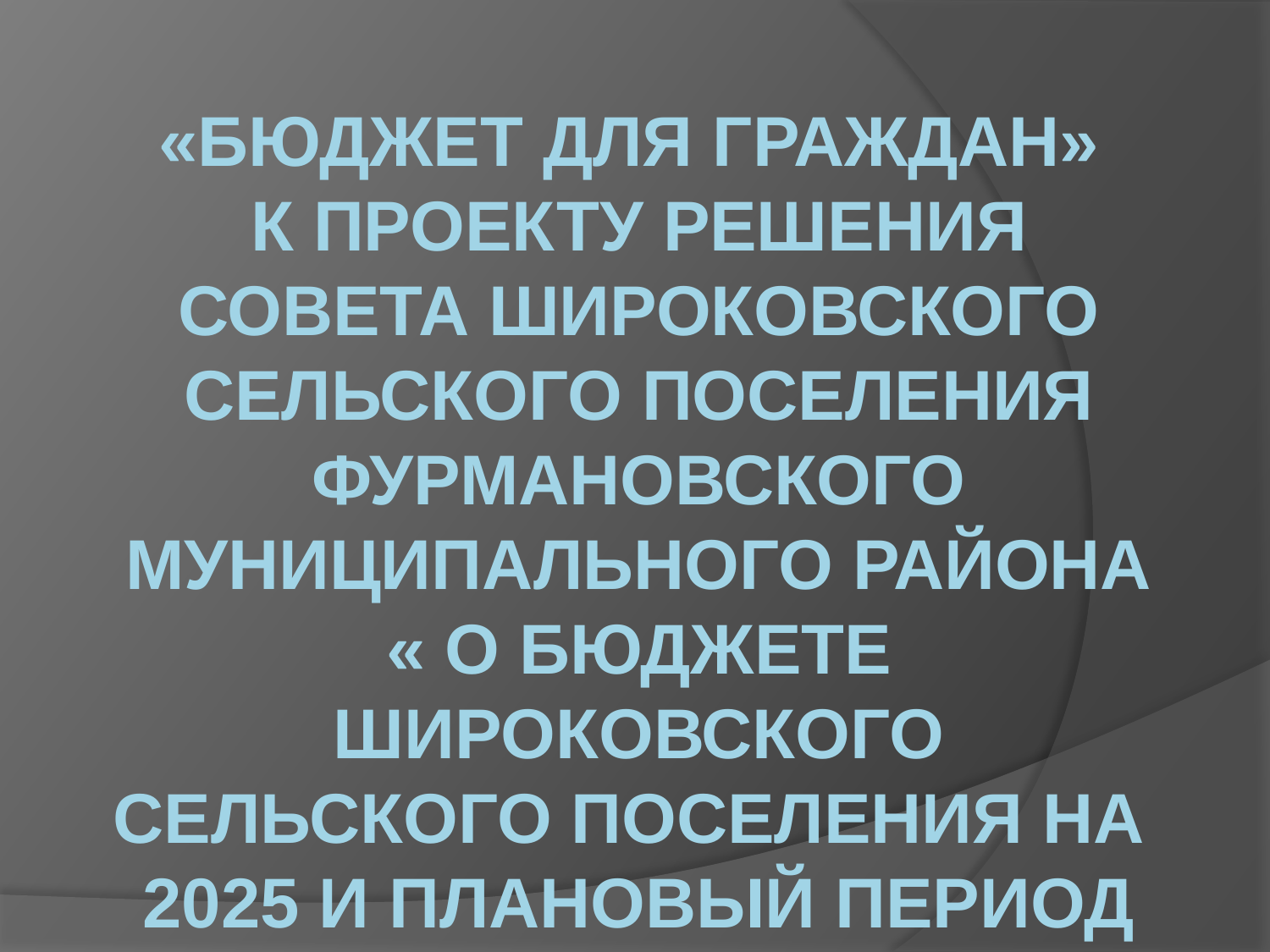

# «Бюджет для граждан» к проекту решения совета широковского сельского поселения Фурмановского муниципального района « О бюджете широковского сельского поселения на  2025 и плановый период 2026 и 2027 года»